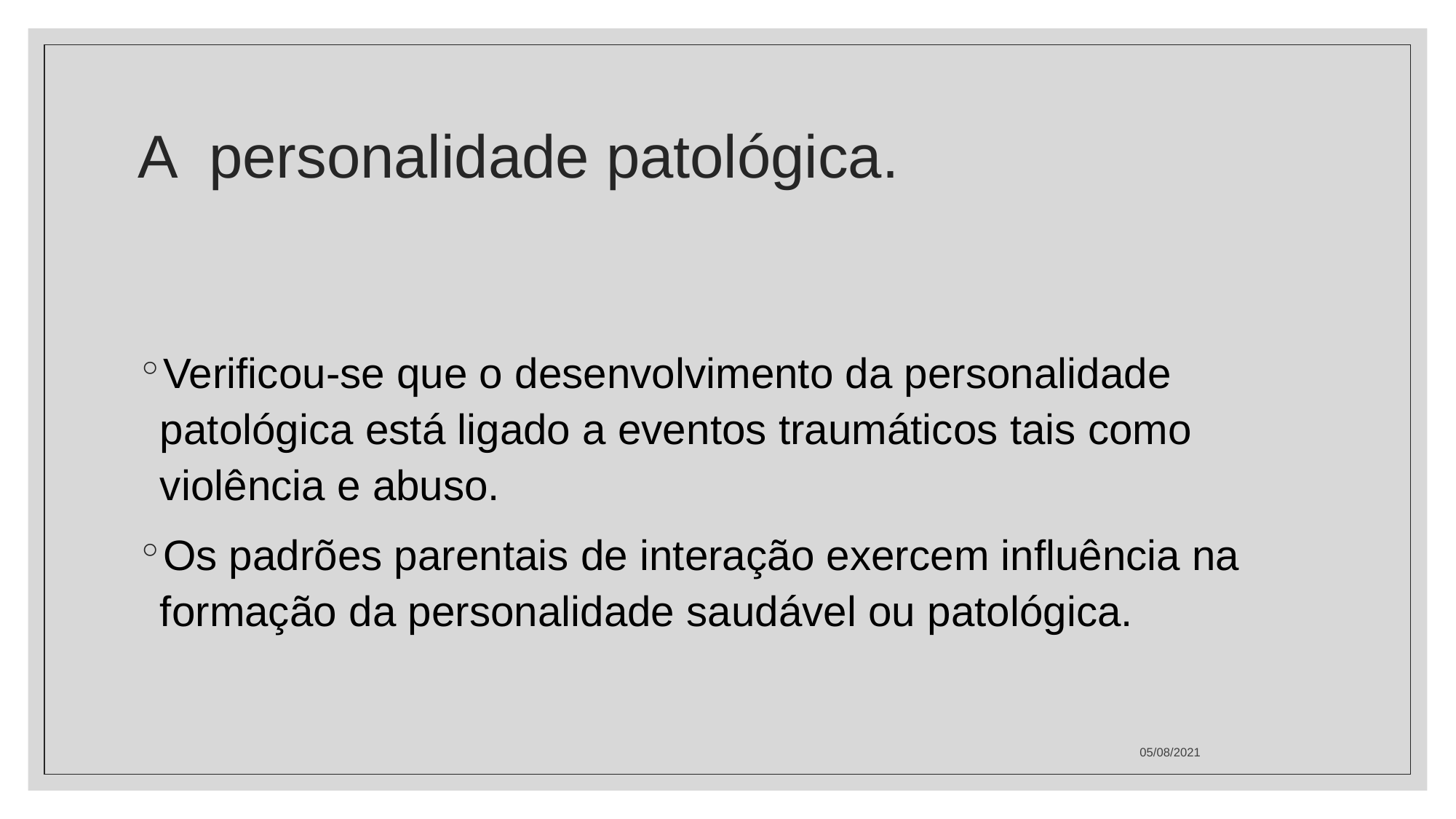

# A  personalidade patológica.

Verificou-se que o desenvolvimento da personalidade patológica está ligado a eventos traumáticos tais como violência e abuso.
Os padrões parentais de interação exercem influência na formação da personalidade saudável ou patológica.
05/08/2021